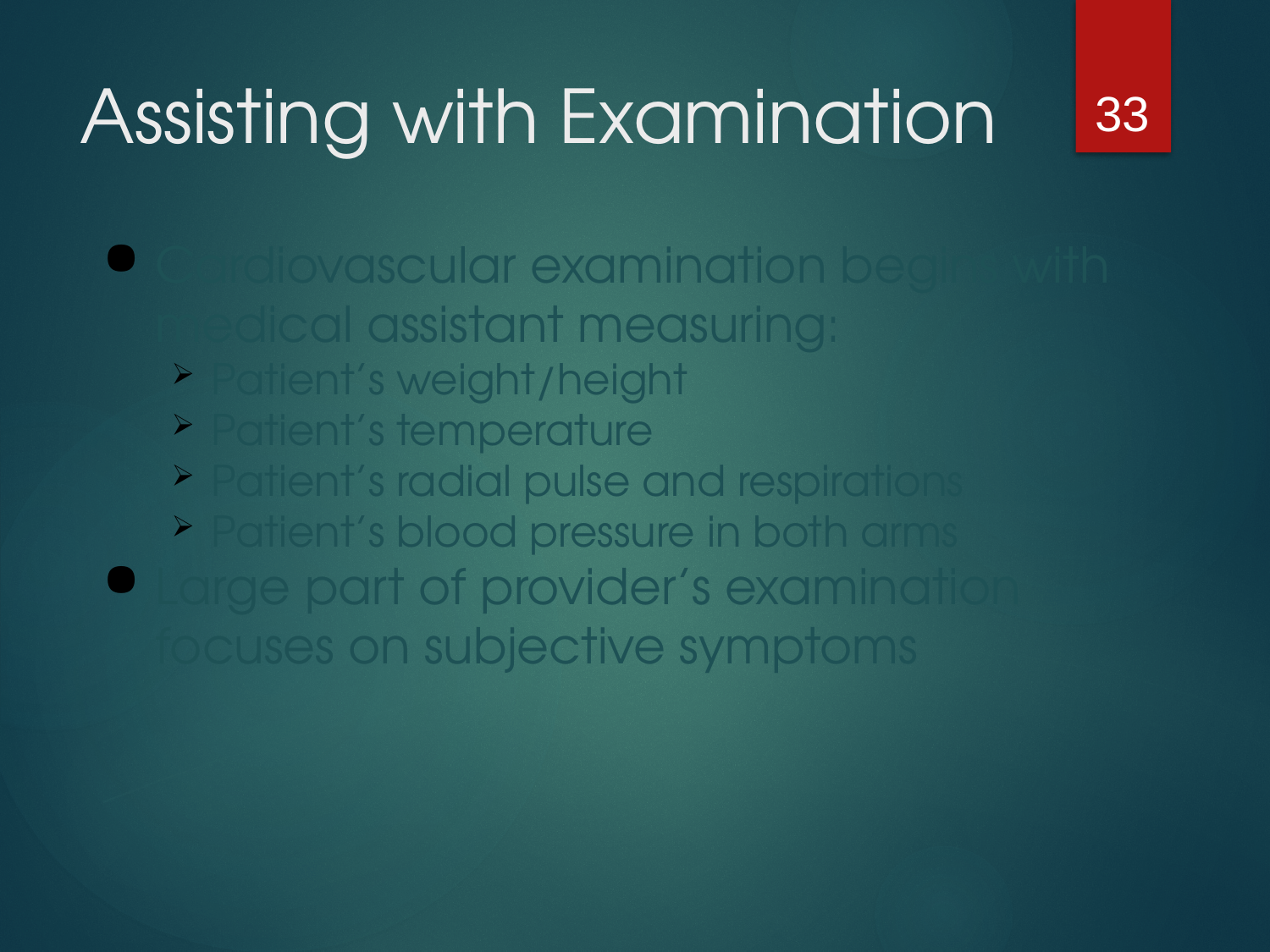

33
# Assisting with Examination
Cardiovascular examination begins with medical assistant measuring:
Patient’s weight/height
Patient’s temperature
Patient’s radial pulse and respirations
Patient’s blood pressure in both arms
Large part of provider’s examination focuses on subjective symptoms